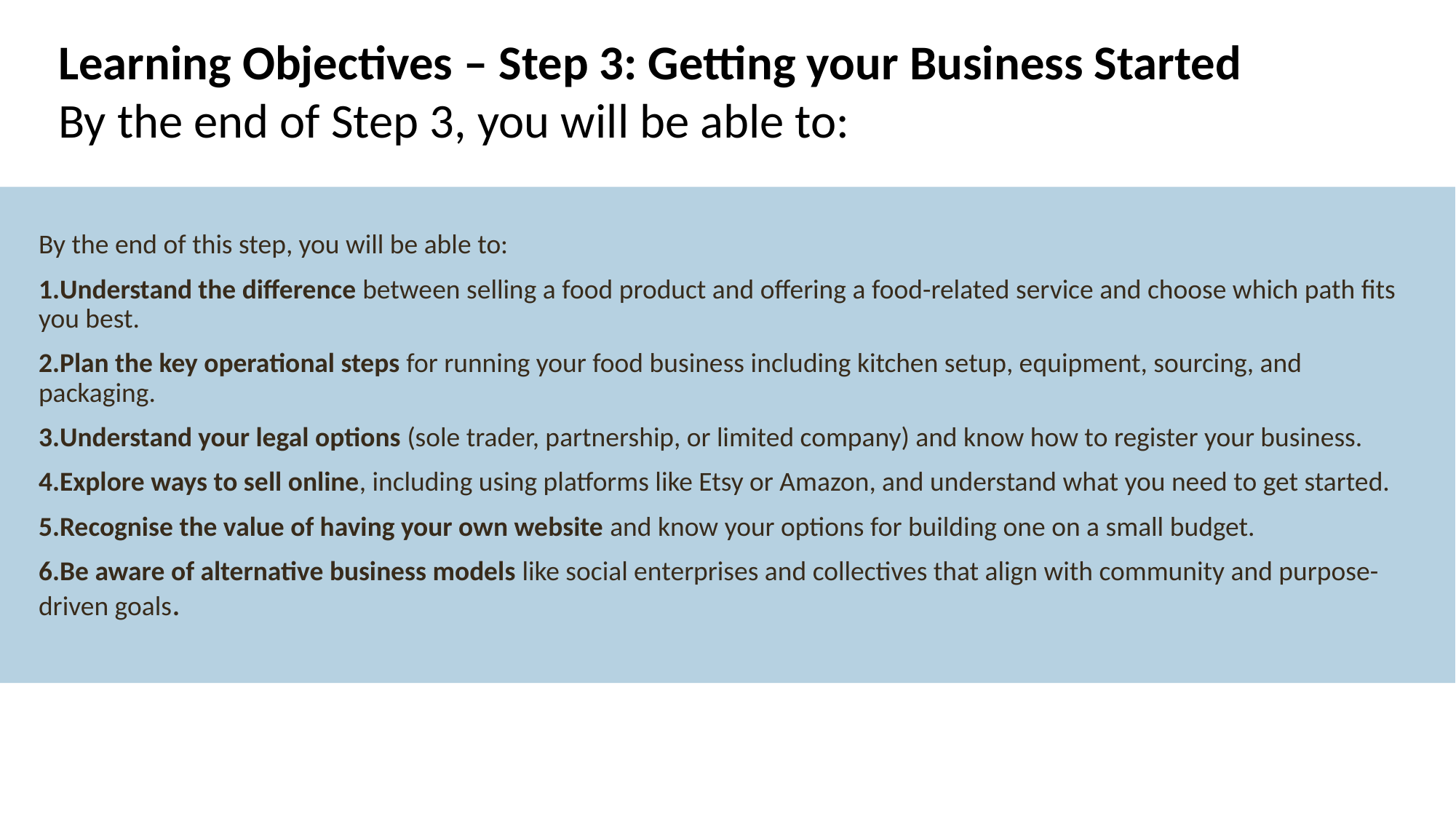

Learning Objectives – Step 3: Getting your Business Started
By the end of Step 3, you will be able to:

By the end of this step, you will be able to:
Understand the difference between selling a food product and offering a food-related service and choose which path fits you best.
Plan the key operational steps for running your food business including kitchen setup, equipment, sourcing, and packaging.
Understand your legal options (sole trader, partnership, or limited company) and know how to register your business.
Explore ways to sell online, including using platforms like Etsy or Amazon, and understand what you need to get started.
Recognise the value of having your own website and know your options for building one on a small budget.
Be aware of alternative business models like social enterprises and collectives that align with community and purpose-driven goals.
​